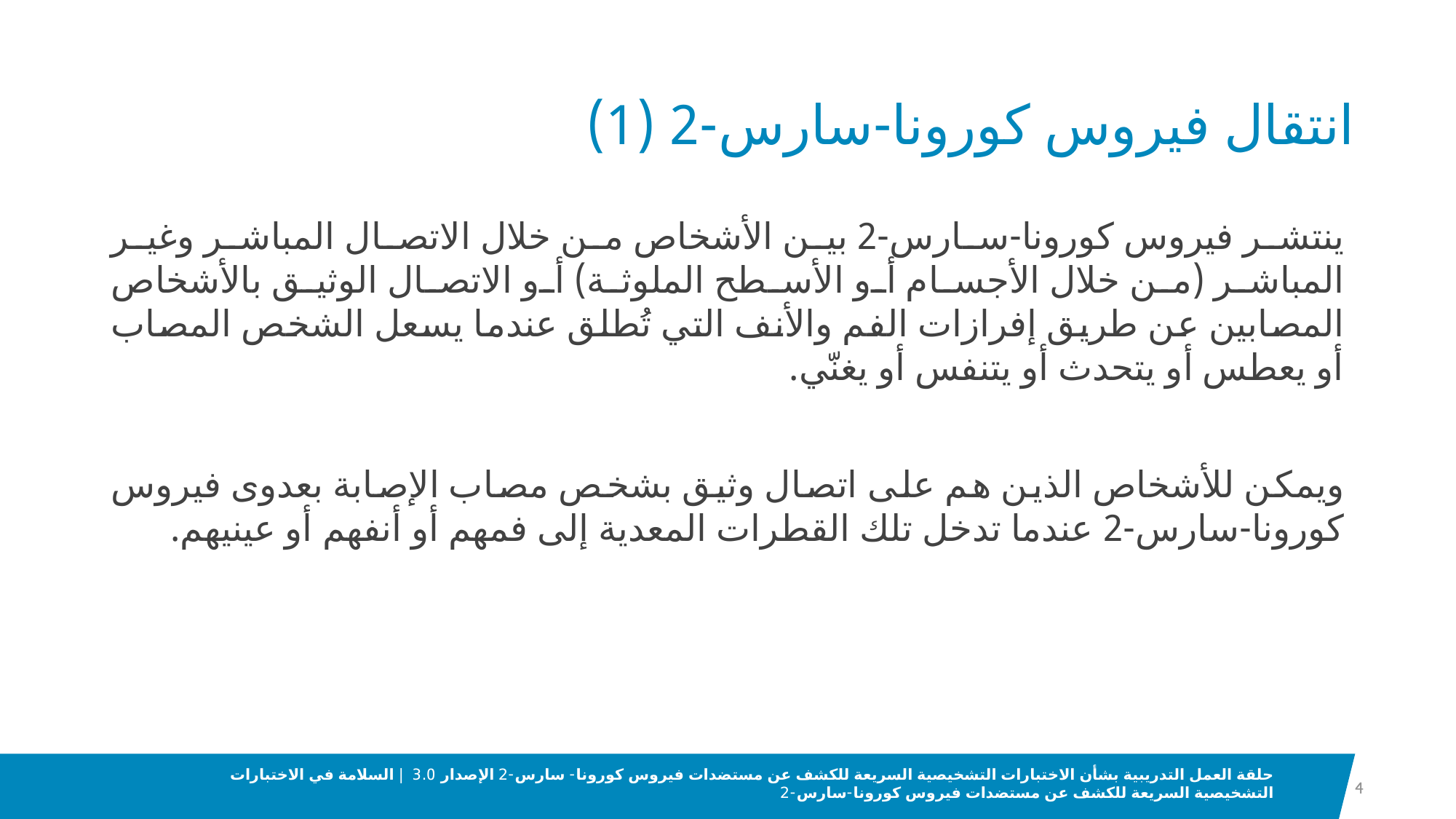

# انتقال فيروس كورونا-سارس-2 (1)
ينتشر فيروس كورونا-سارس-2 بين الأشخاص من خلال الاتصال المباشر وغير المباشر (من خلال الأجسام أو الأسطح الملوثة) أو الاتصال الوثيق بالأشخاص المصابين عن طريق إفرازات الفم والأنف التي تُطلق عندما يسعل الشخص المصاب أو يعطس أو يتحدث أو يتنفس أو يغنّي.

ويمكن للأشخاص الذين هم على اتصال وثيق بشخص مصاب الإصابة بعدوى فيروس كورونا-سارس-2 عندما تدخل تلك القطرات المعدية إلى فمهم أو أنفهم أو عينيهم.

4
حلقة العمل التدريبية بشأن الاختبارات التشخيصية السريعة للكشف عن مستضدات فيروس كورونا- سارس-2 الإصدار 3.0 | السلامة في الاختبارات التشخيصية السريعة للكشف عن مستضدات فيروس كورونا-سارس-2